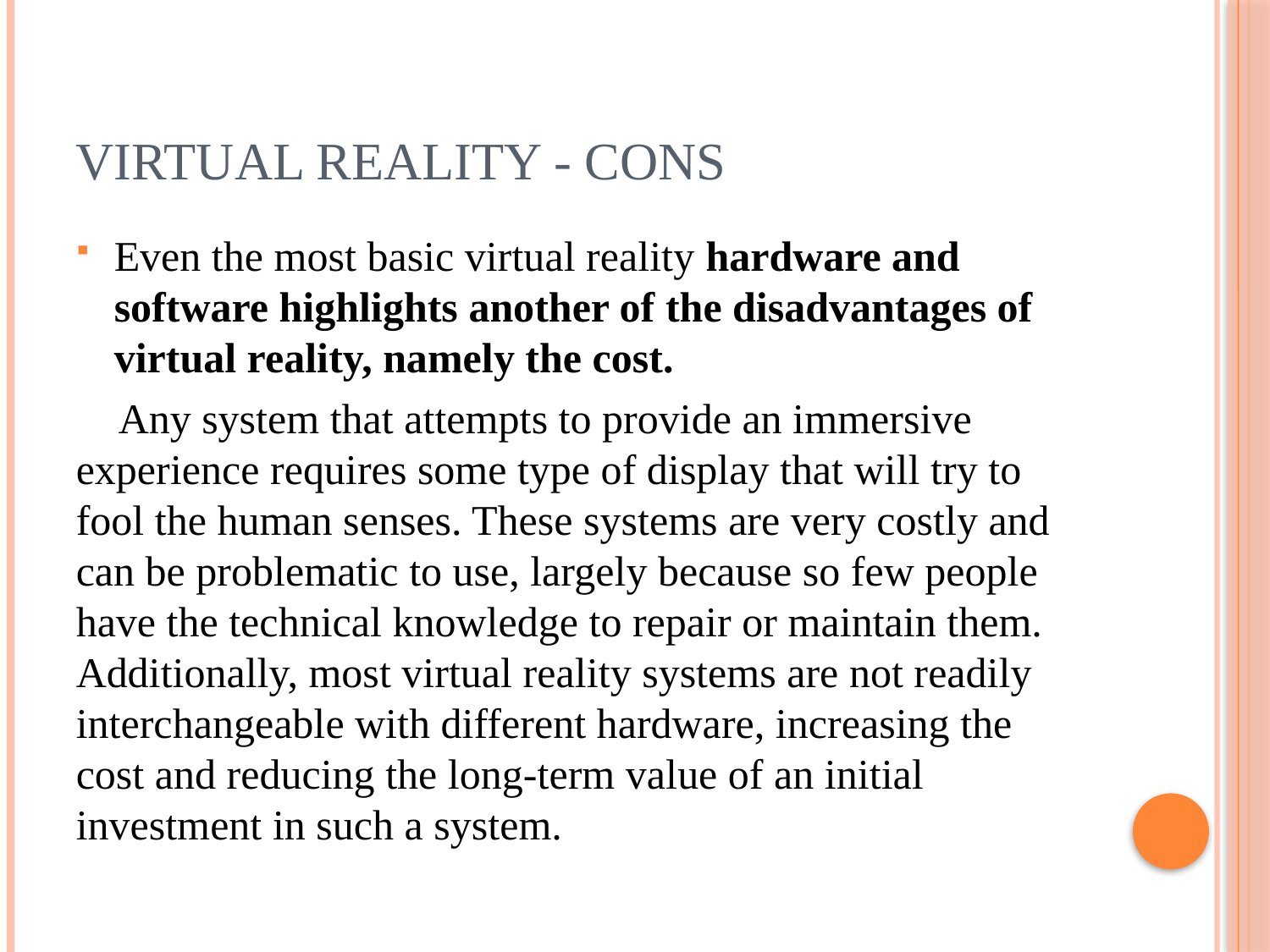

# Virtual Reality - Cons
Even the most basic virtual reality hardware and software highlights another of the disadvantages of virtual reality, namely the cost.
    Any system that attempts to provide an immersive experience requires some type of display that will try to fool the human senses. These systems are very costly and can be problematic to use, largely because so few people have the technical knowledge to repair or maintain them. Additionally, most virtual reality systems are not readily interchangeable with different hardware, increasing the cost and reducing the long-term value of an initial investment in such a system.